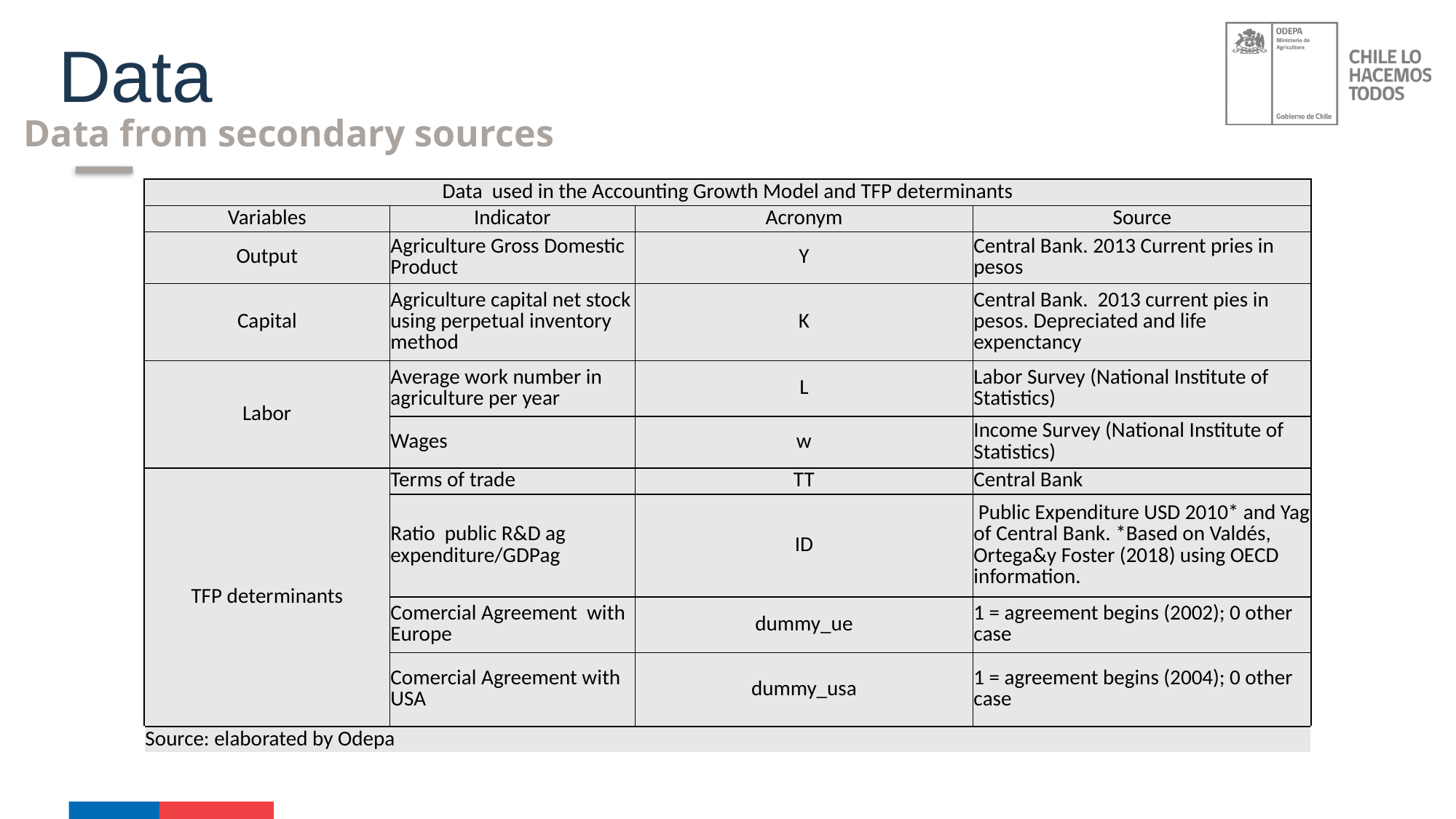

Data
Data from secondary sources

| Data used in the Accounting Growth Model and TFP determinants |  |  |  |
| --- | --- | --- | --- |
| Variables | Indicator | Acronym | Source |
| Output | Agriculture Gross Domestic Product | Y | Central Bank. 2013 Current pries in pesos |
| Capital | Agriculture capital net stock using perpetual inventory method | K | Central Bank. 2013 current pies in pesos. Depreciated and life expenctancy |
| Labor | Average work number in agriculture per year | L | Labor Survey (National Institute of Statistics) |
|  | Wages | w | Income Survey (National Institute of Statistics) |
| TFP determinants | Terms of trade | TT | Central Bank |
|  | Ratio public R&D ag expenditure/GDPag | ID | Public Expenditure USD 2010\* and Yag of Central Bank. \*Based on Valdés, Ortega&y Foster (2018) using OECD information. |
|  | Comercial Agreement with Europe | dummy\_ue | 1 = agreement begins (2002); 0 other case |
|  | Comercial Agreement with USA | dummy\_usa | 1 = agreement begins (2004); 0 other case |
| Source: elaborated by Odepa |  |  |  |

### Chart

| Category |
|---|